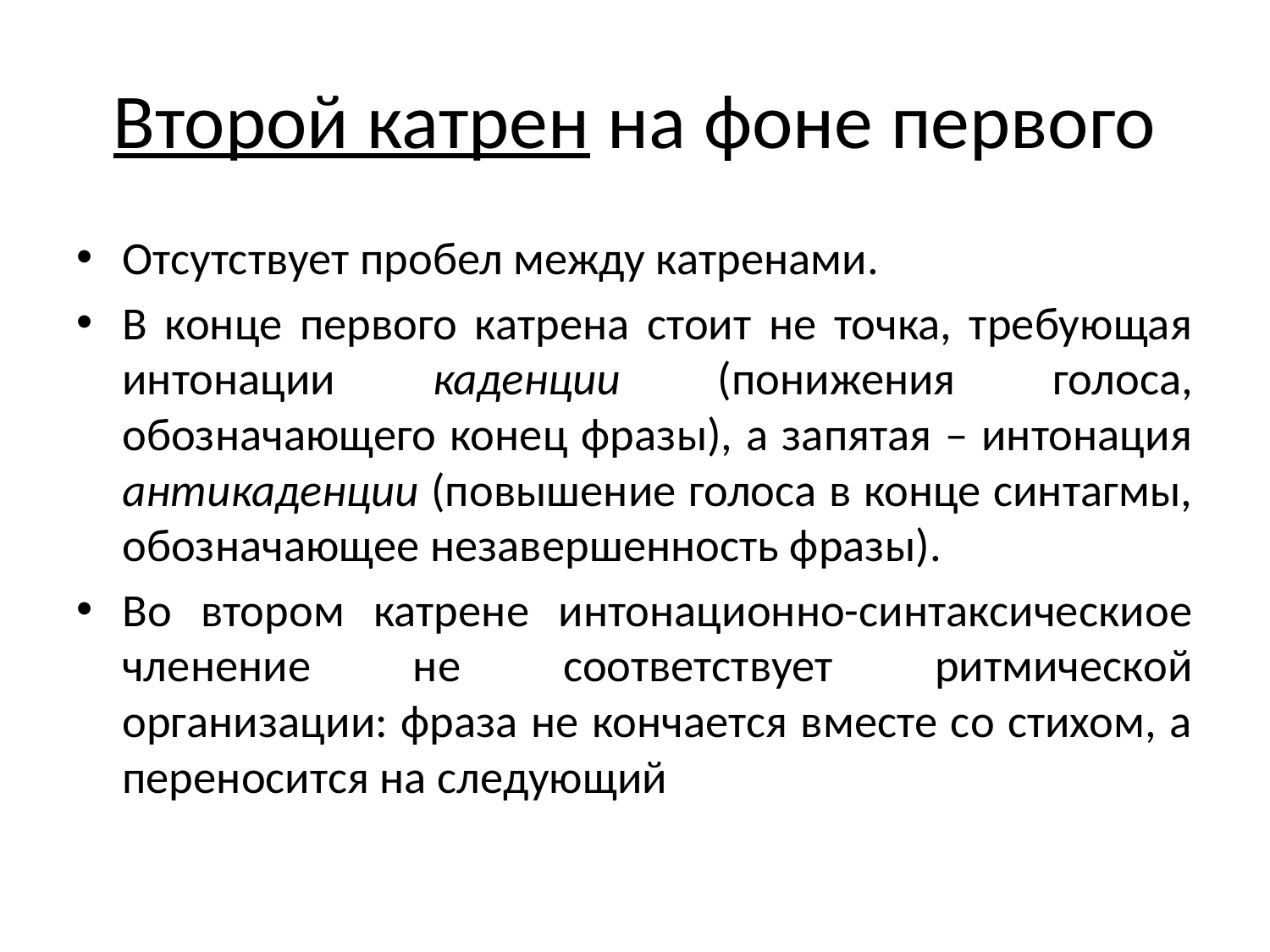

# Второй катрен на фоне первого
Отсутствует пробел между катренами.
В конце первого катрена стоит не точка, требующая интонации каденции (понижения голоса, обозначающего конец фразы), а запятая – интонация антикаденции (повышение голоса в конце синтагмы, обозначающее незавершенность фразы).
Во втором катрене интонационно-синтаксическиое членение не соответствует ритмической организации: фраза не кончается вместе со стихом, а переносится на следующий